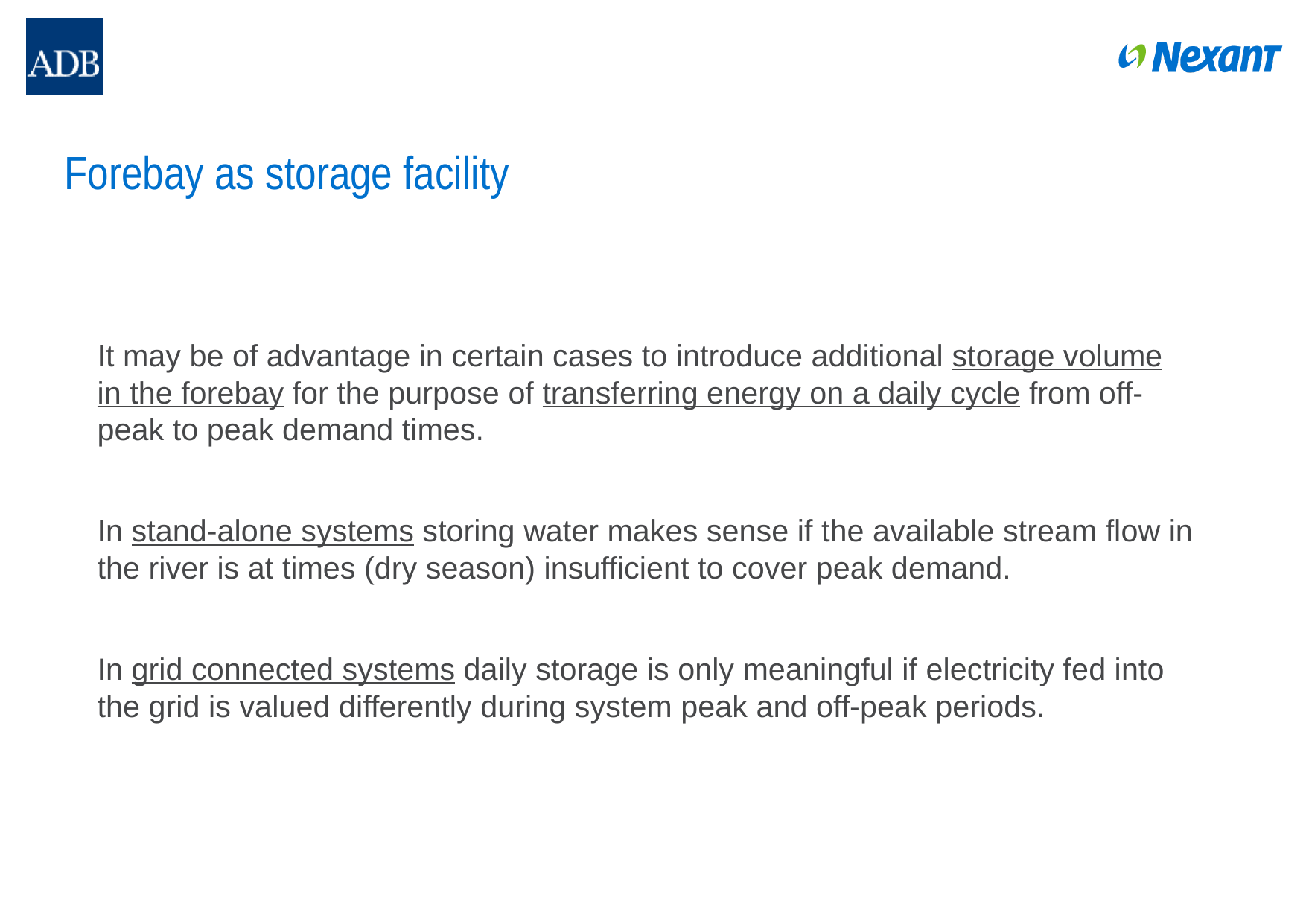

# Forebay as storage facility
It may be of advantage in certain cases to introduce additional storage volume in the forebay for the purpose of transferring energy on a daily cycle from off-peak to peak demand times.

In stand-alone systems storing water makes sense if the available stream flow in the river is at times (dry season) insufficient to cover peak demand.

In grid connected systems daily storage is only meaningful if electricity fed into the grid is valued differently during system peak and off-peak periods.